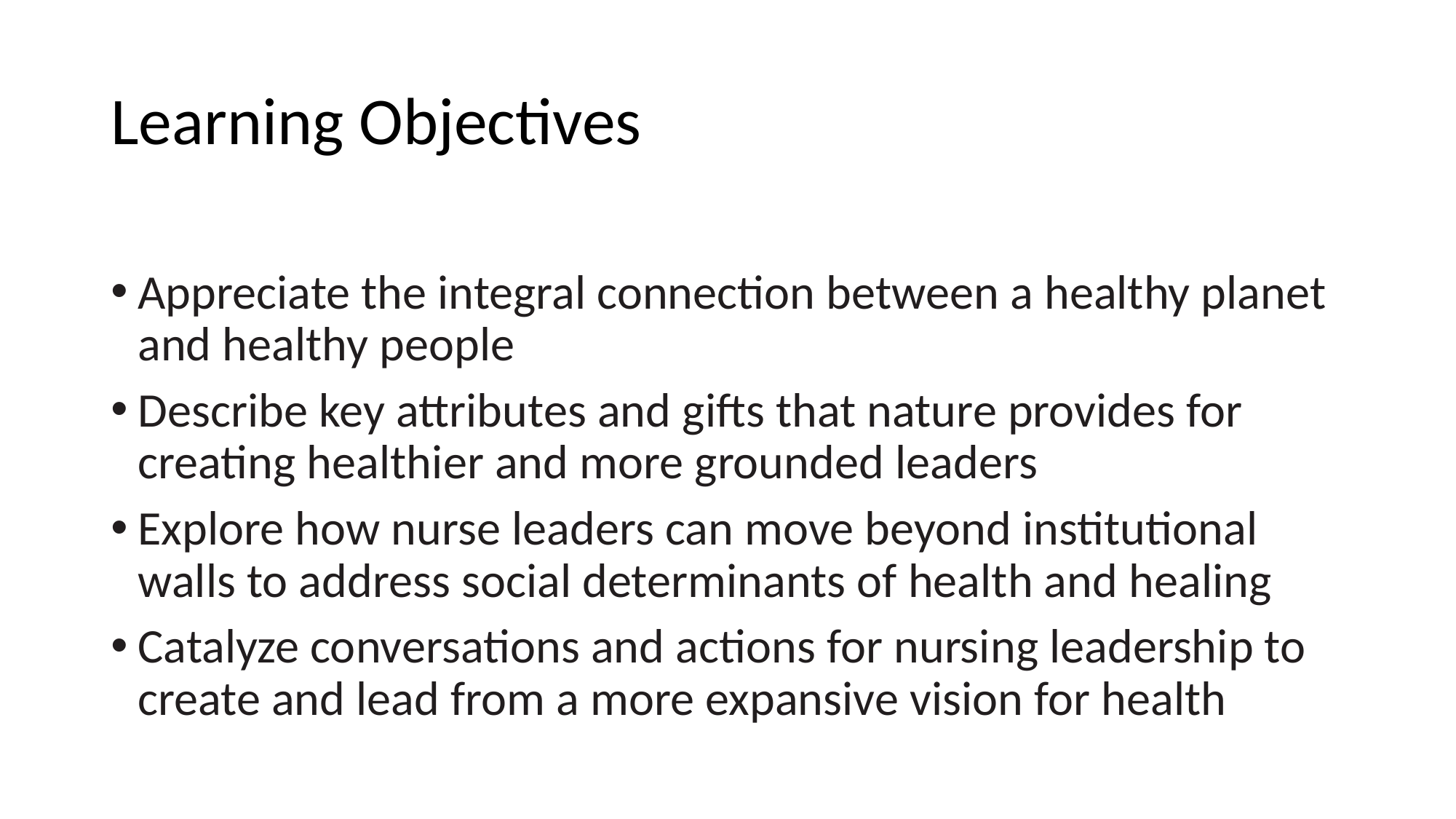

# Learning Objectives

Appreciate the integral connection between a healthy planet and healthy people
Describe key attributes and gifts that nature provides for creating healthier and more grounded leaders
Explore how nurse leaders can move beyond institutional walls to address social determinants of health and healing
Catalyze conversations and actions for nursing leadership to create and lead from a more expansive vision for health